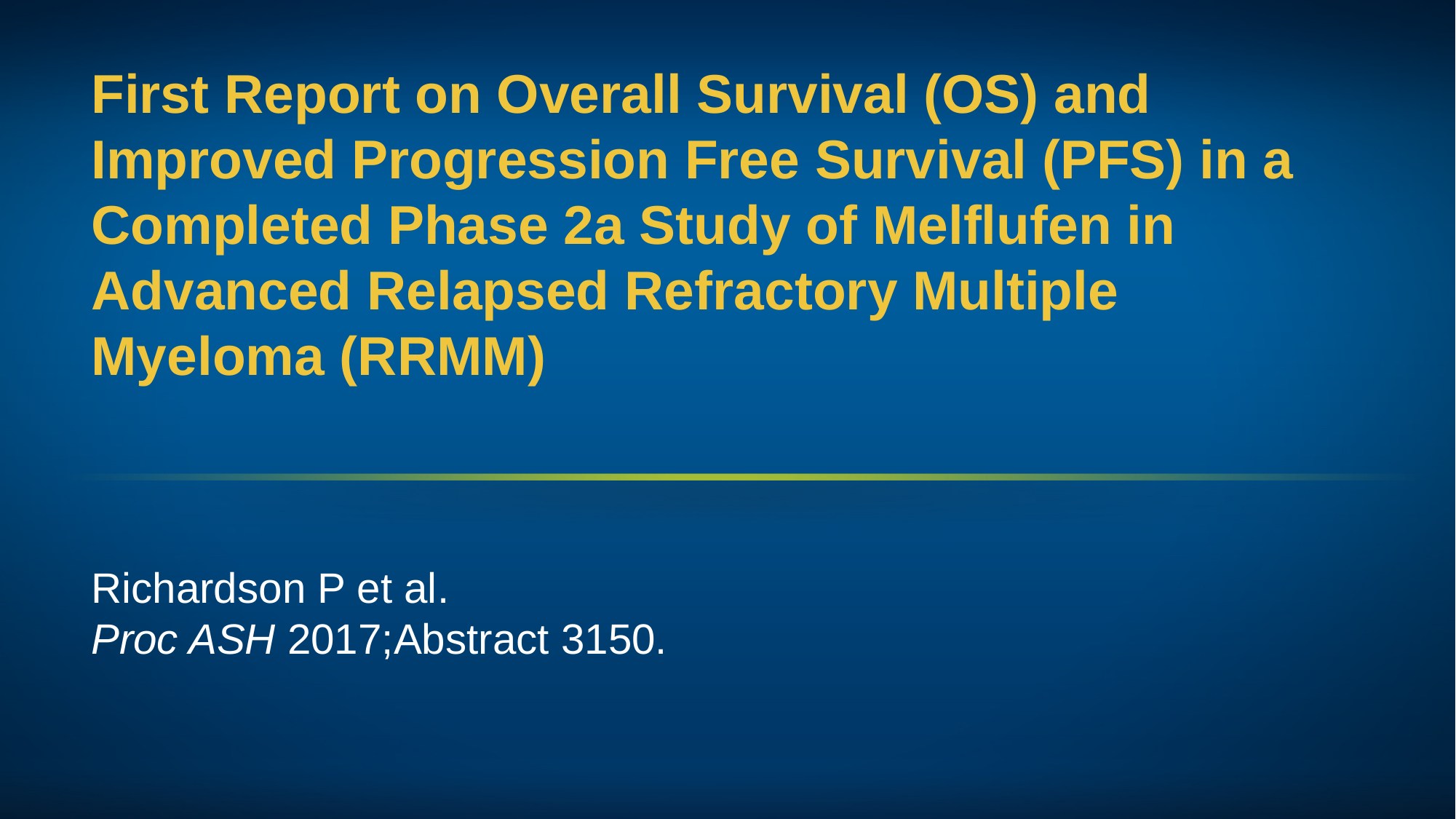

# First Report on Overall Survival (OS) and Improved Progression Free Survival (PFS) in a Completed Phase 2a Study of Melflufen in Advanced Relapsed Refractory Multiple Myeloma (RRMM)
Richardson P et al.
Proc ASH 2017;Abstract 3150.